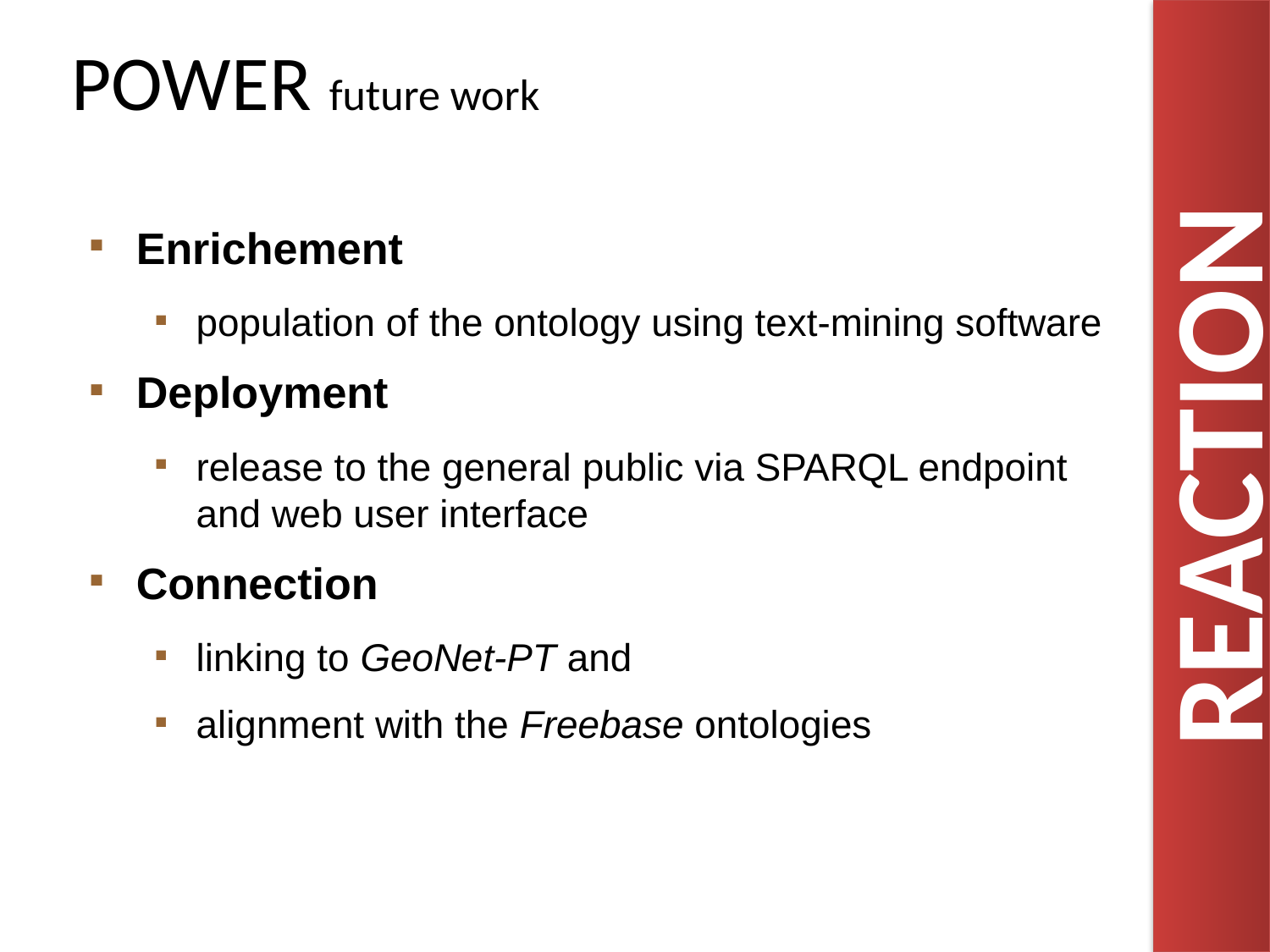

POWER future work
Enrichement
population of the ontology using text-mining software
Deployment
release to the general public via SPARQL endpoint and web user interface
Connection
linking to GeoNet-PT and
alignment with the Freebase ontologies